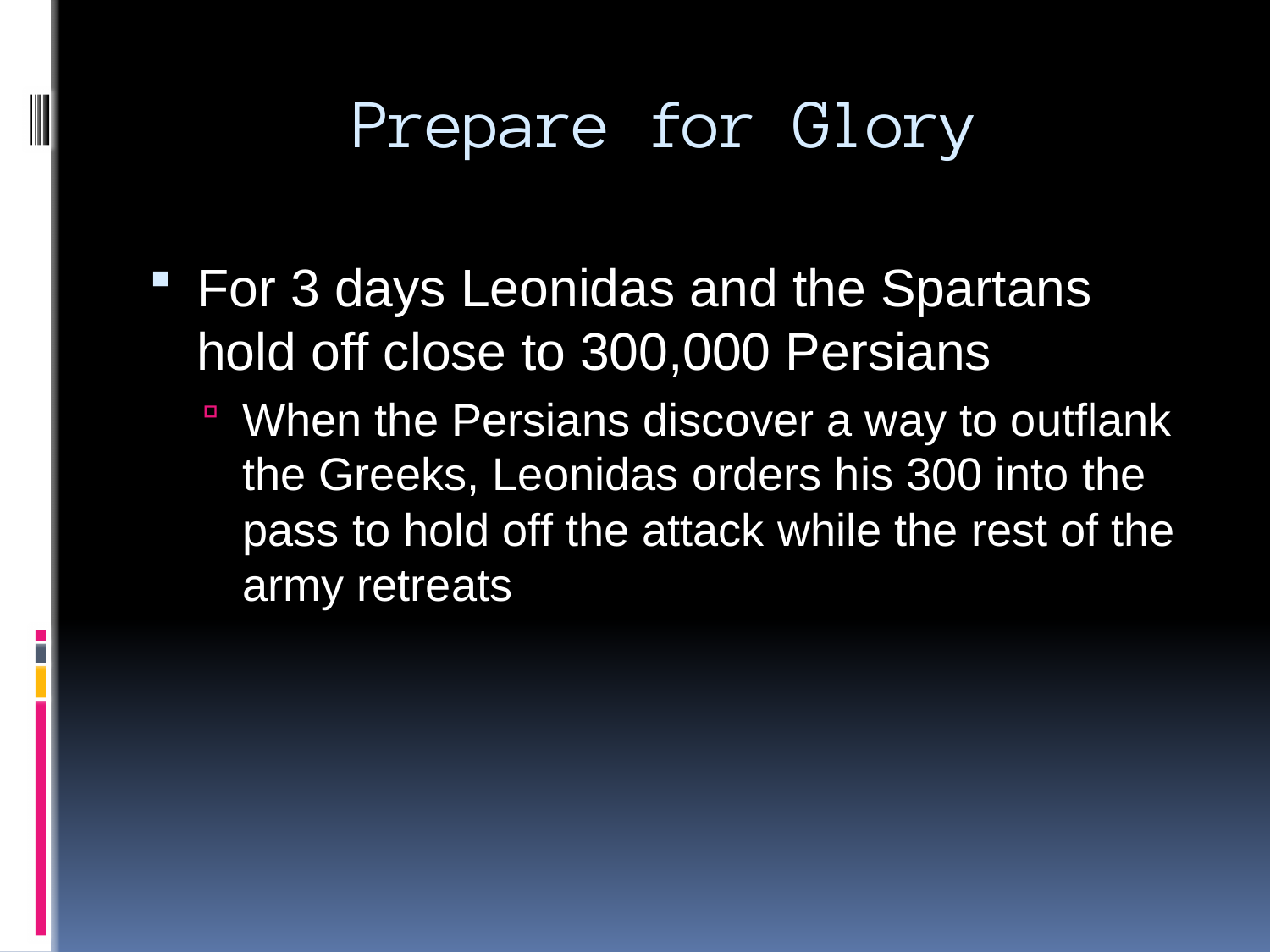

# Prepare for Glory
For 3 days Leonidas and the Spartans hold off close to 300,000 Persians
When the Persians discover a way to outflank the Greeks, Leonidas orders his 300 into the pass to hold off the attack while the rest of the army retreats